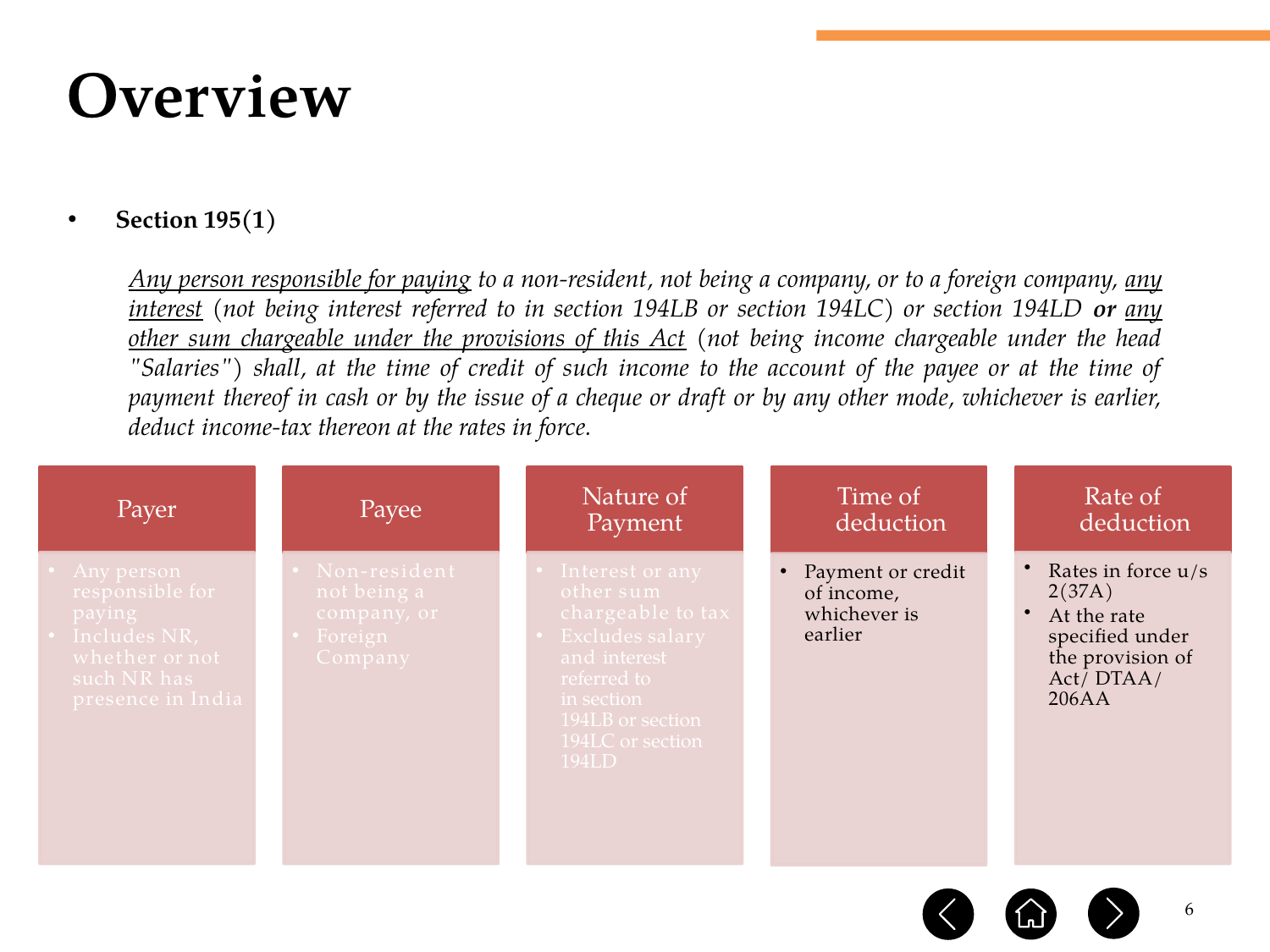

Overview

Section 195(1)

Any person responsible for paying to a non-resident, not being a company, or to a foreign company, any interest (not being interest referred to in section 194LB or section 194LC) or section 194LD or any other sum chargeable under the provisions of this Act (not being income chargeable under the head "Salaries") shall, at the time of credit of such income to the account of the payee or at the time of payment thereof in cash or by the issue of a cheque or draft or by any other mode, whichever is earlier, deduct income-tax thereon at the rates in force.

Payer
Any person responsible for paying
Includes NR, whether or not such NR has presence in India
Payee
Non-resident not being a company, or
Foreign Company
Nature of Payment
Interest or any other sum chargeable to tax
Excludes salary and interest referred to in section 194LB or section 194LC or section 194LD
Time of deduction
Payment or credit of income, whichever is earlier
Rate of deduction
Rates in force u/s 2(37A)
At the rate specified under the provision of Act/ DTAA/ 206AA
6